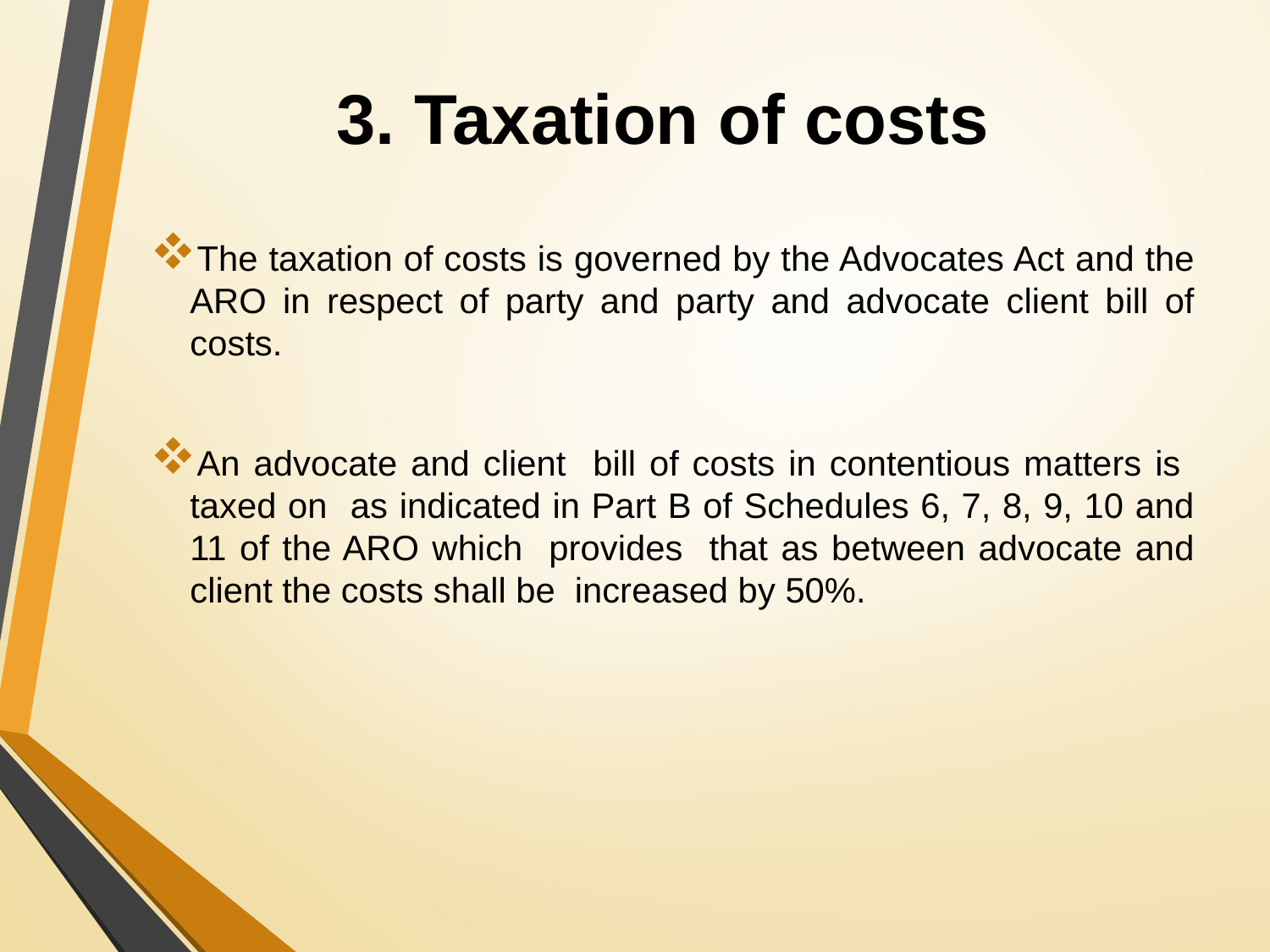

# 3. Taxation of costs
The taxation of costs is governed by the Advocates Act and the ARO in respect of party and party and advocate client bill of costs.

An advocate and client  bill of costs in contentious matters is  taxed on  as indicated in Part B of Schedules 6, 7, 8, 9, 10 and 11 of the ARO which  provides  that as between advocate and client the costs shall be  increased by 50%.